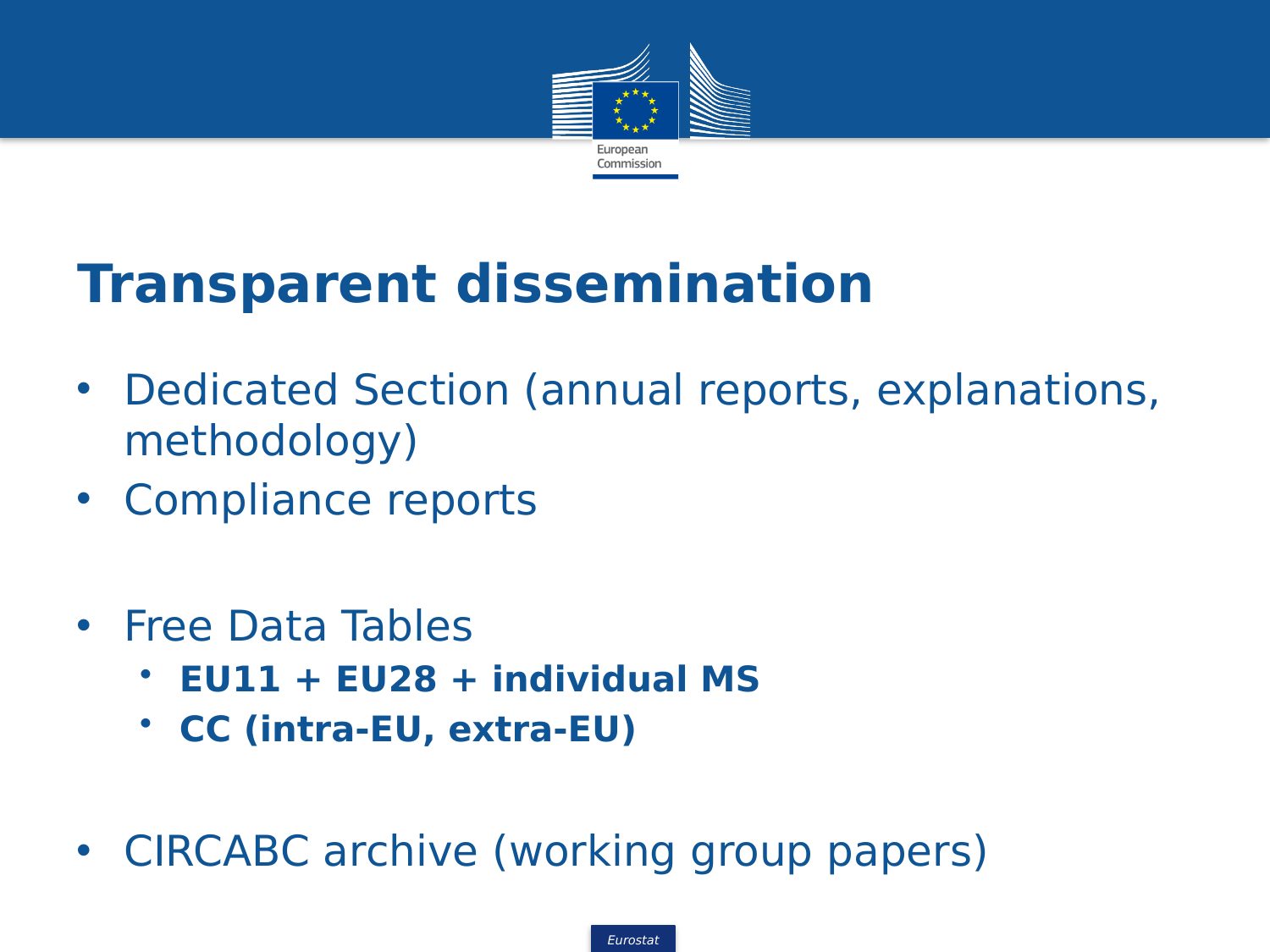

# Transparent dissemination
Dedicated Section (annual reports, explanations, methodology)
Compliance reports

Free Data Tables
EU11 + EU28 + individual MS
CC (intra-EU, extra-EU)

CIRCABC archive (working group papers)